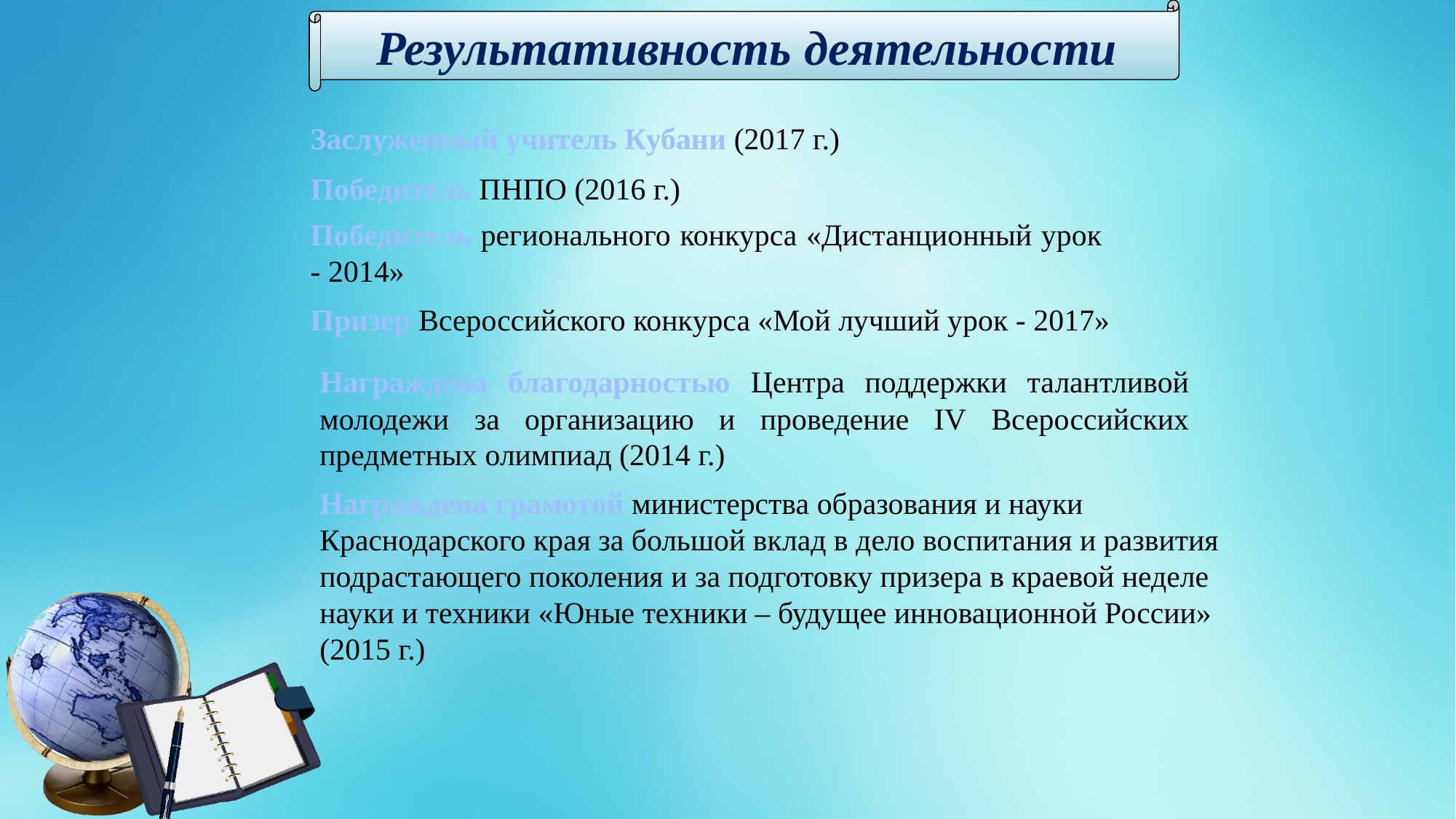

Результативность деятельности
Заслуженный учитель Кубани (2017 г.)
Победитель ПНПО (2016 г.)
Победитель регионального конкурса «Дистанционный урок - 2014»
Призер Всероссийского конкурса «Мой лучший урок - 2017»
Награждена благодарностью Центра поддержки талантливой молодежи за организацию и проведение IV Всероссийских предметных олимпиад (2014 г.)
Награждена грамотой министерства образования и науки Краснодарского края за большой вклад в дело воспитания и развития подрастающего поколения и за подготовку призера в краевой неделе науки и техники «Юные техники – будущее инновационной России» (2015 г.)